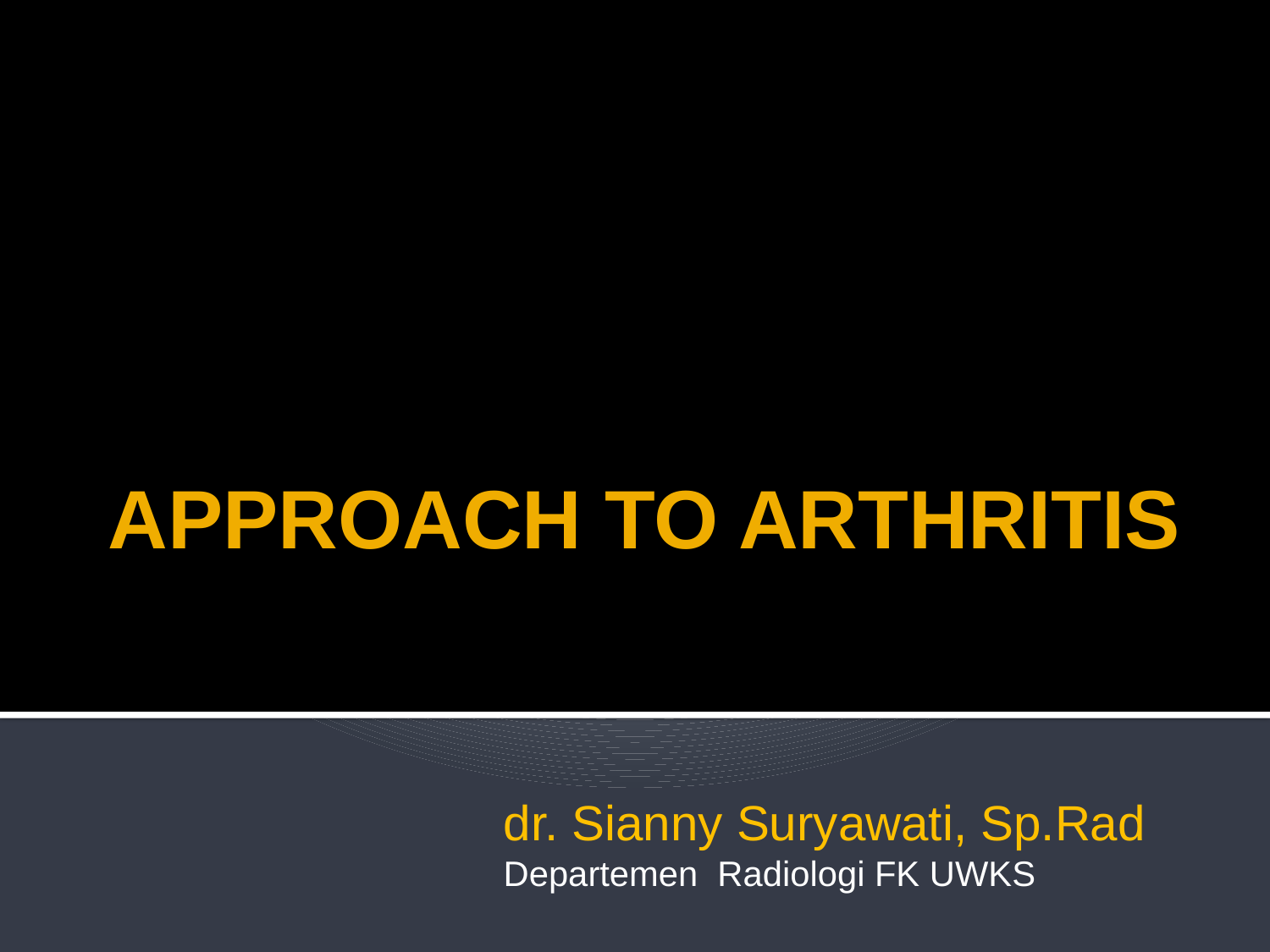

# APPROACH TO ARTHRITIS
dr. Sianny Suryawati, Sp.Rad
Departemen  Radiologi FK UWKS